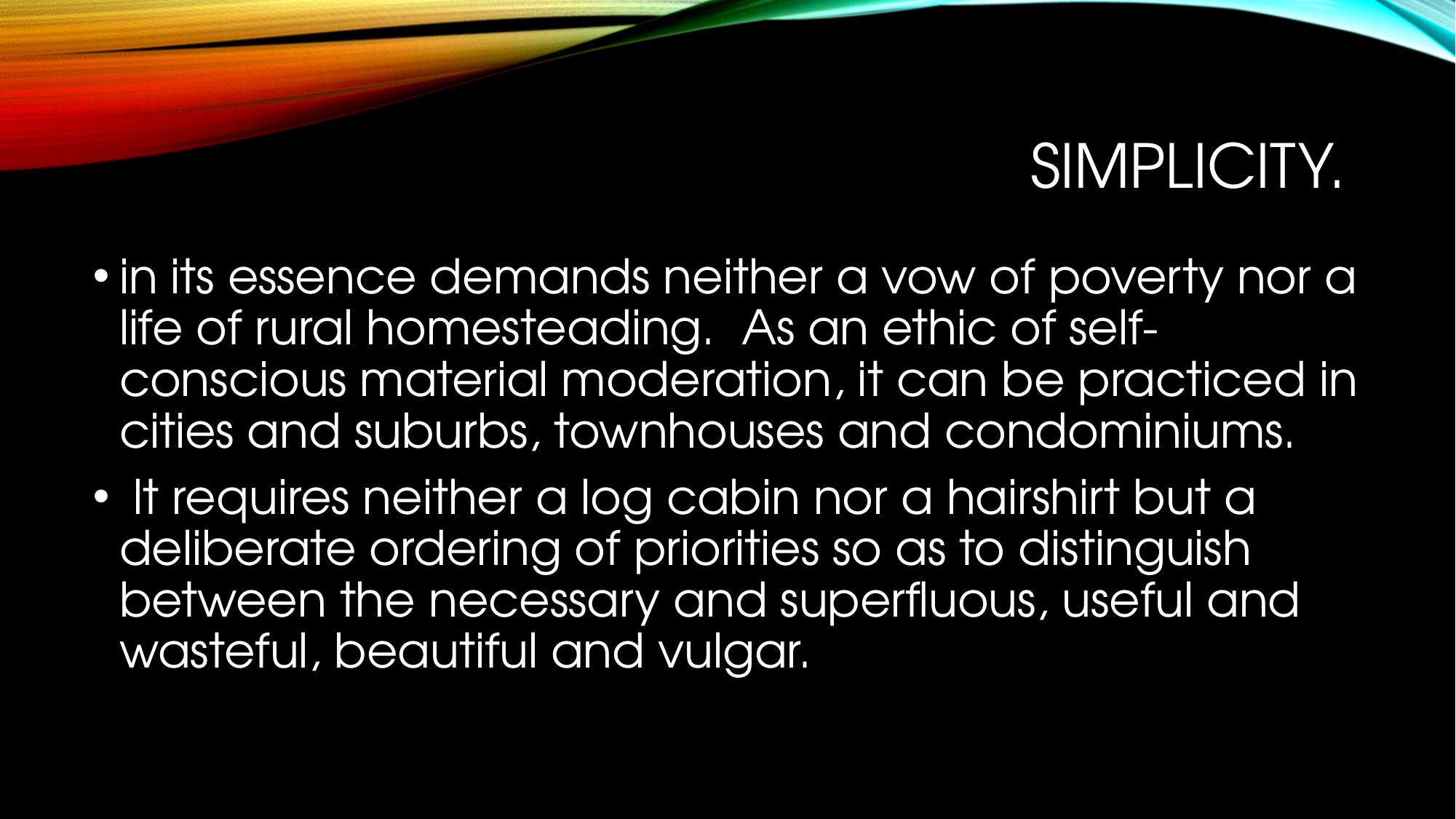

# Simplicity.
in its essence demands neither a vow of poverty nor a life of rural homesteading.  As an ethic of self-conscious material moderation, it can be practiced in cities and suburbs, townhouses and condominiums.
 It requires neither a log cabin nor a hairshirt but a deliberate ordering of priorities so as to distinguish between the necessary and superfluous, useful and wasteful, beautiful and vulgar.